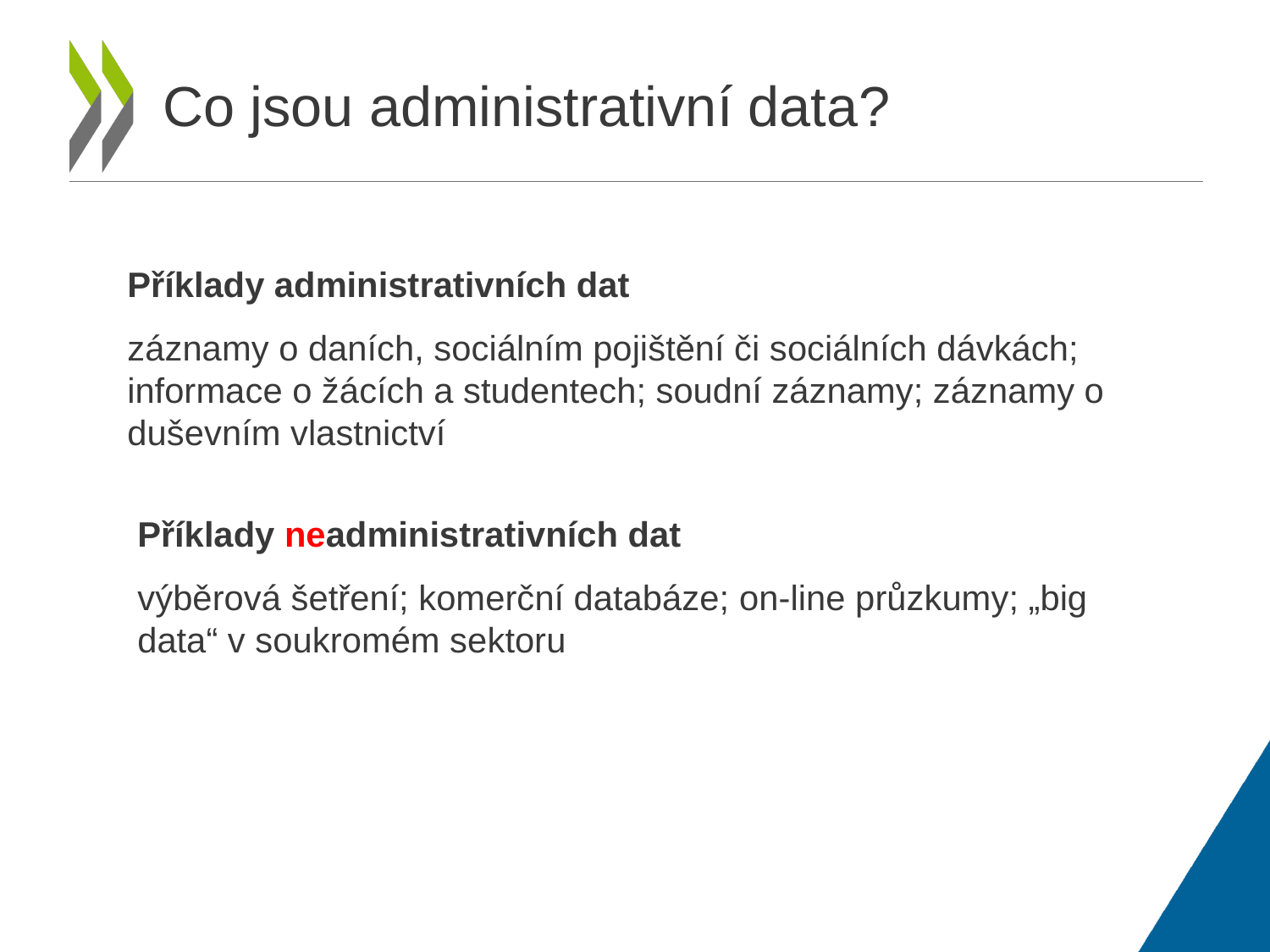

# Co jsou administrativní data?

Příklady administrativních dat
záznamy o daních, sociálním pojištění či sociálních dávkách; informace o žácích a studentech; soudní záznamy; záznamy o duševním vlastnictví
Příklady neadministrativních dat
výběrová šetření; komerční databáze; on-line průzkumy; „big data“ v soukromém sektoru